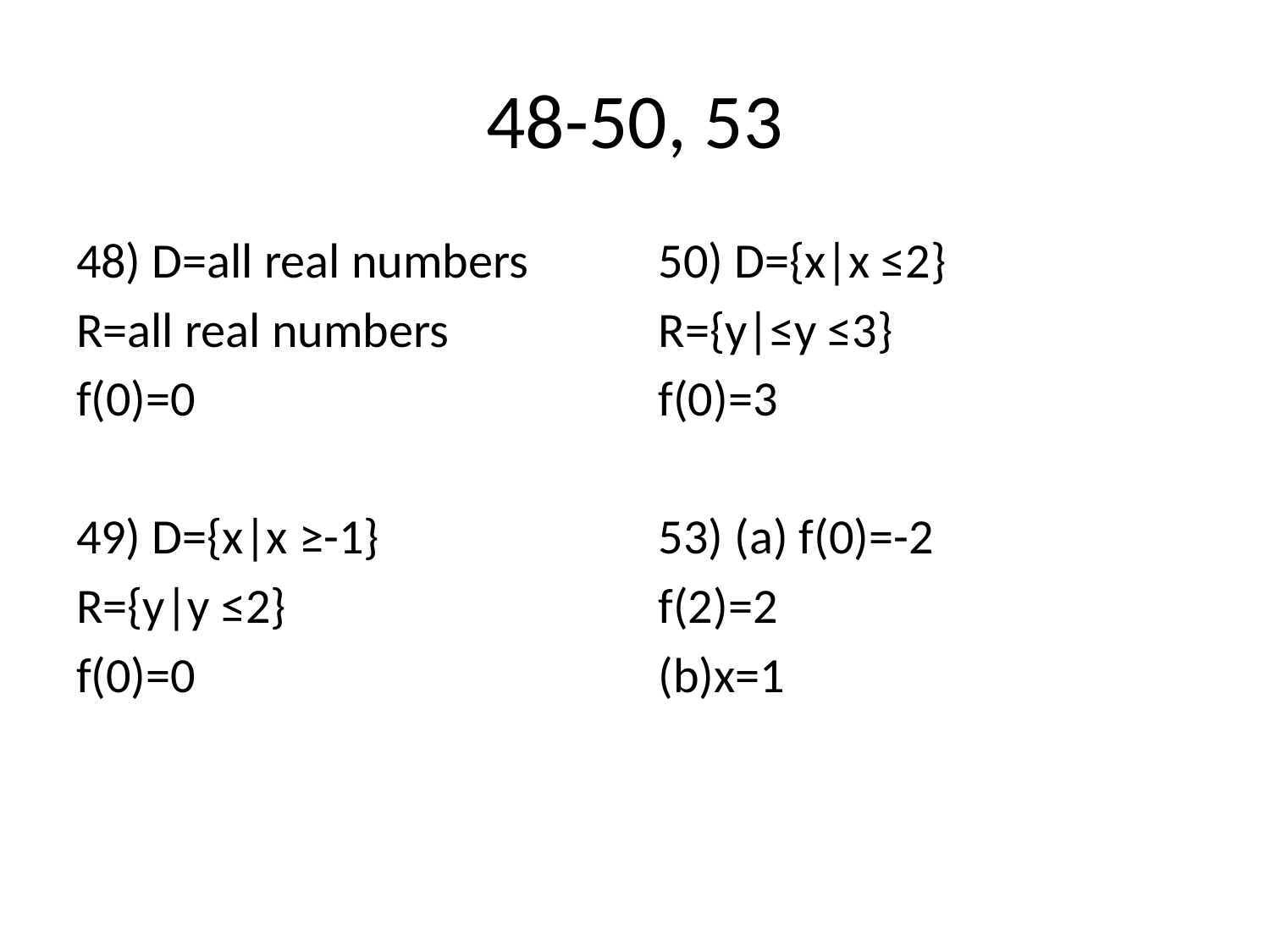

# 48-50, 53
48) D=all real numbers
R=all real numbers
f(0)=0

49) D={x|x ≥-1}
R={y|y ≤2}
f(0)=0

50) D={x|x ≤2}
R={y|≤y ≤3}
f(0)=3

53) (a) f(0)=-2
f(2)=2
(b)x=1